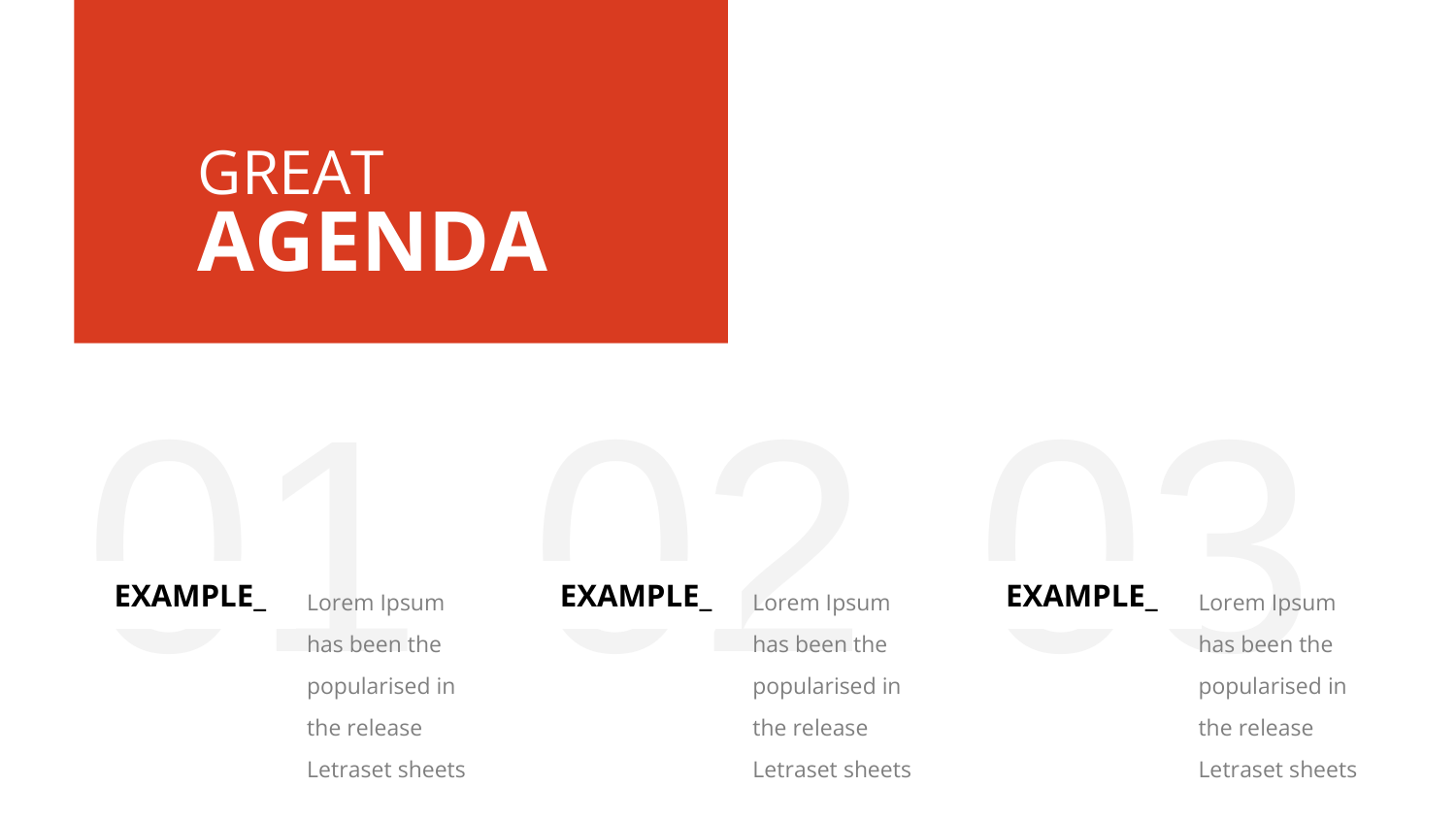

GREAT
AGENDA
01
02
03

Lorem Ipsum has been the popularised in the release Letraset sheets
Lorem Ipsum has been the popularised in the release Letraset sheets
Lorem Ipsum has been the popularised in the release Letraset sheets
EXAMPLE_
EXAMPLE_
EXAMPLE_